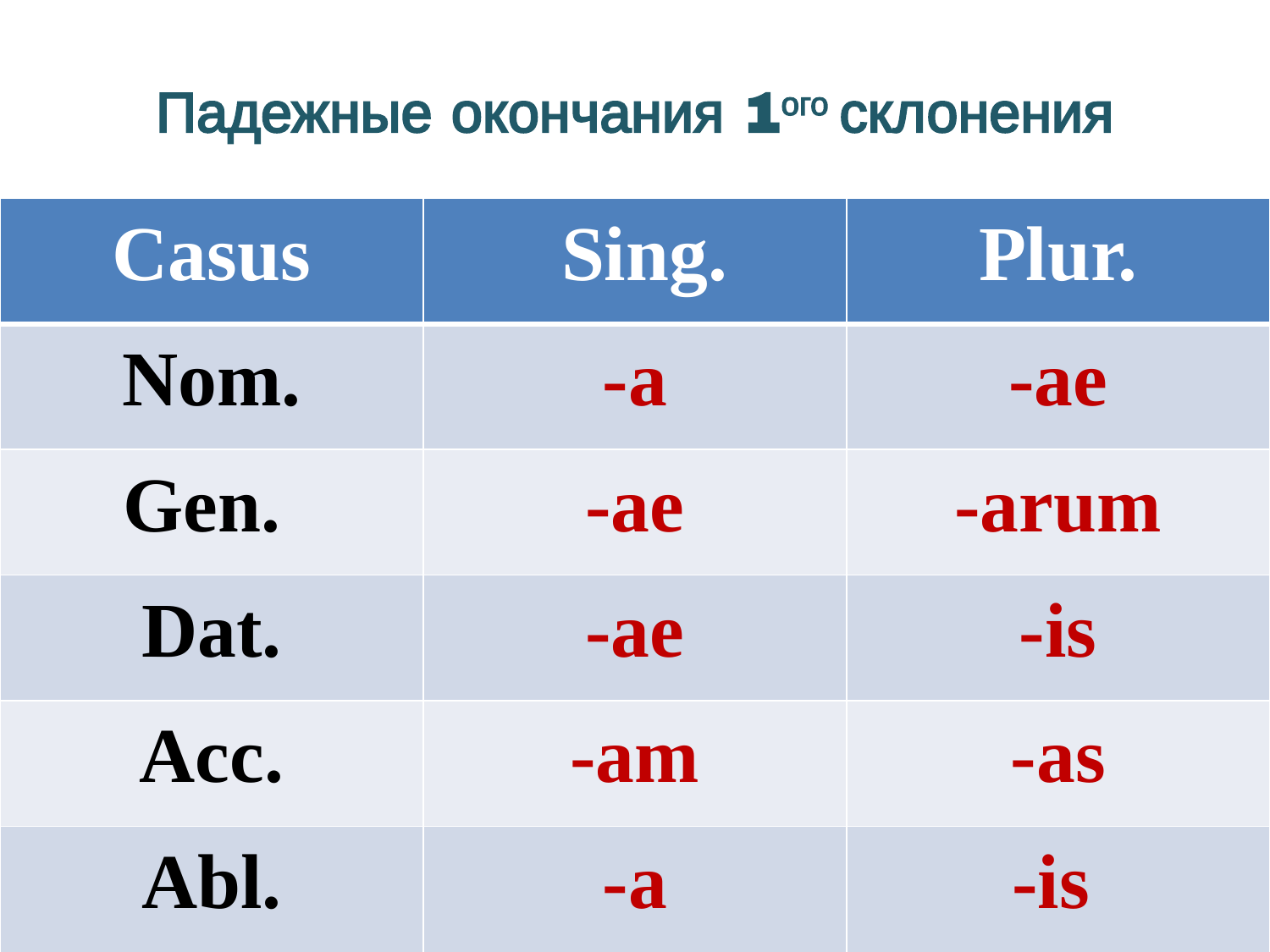

Падежные окончания 1ого склонения

| Casus | Sing. | Plur. |
| --- | --- | --- |
| Nom. | -a | -ae |
| Gen. | -ae | -arum |
| Dat. | -ae | -is |
| Acc. | -am | -as |
| Abl. | -a | -is План |